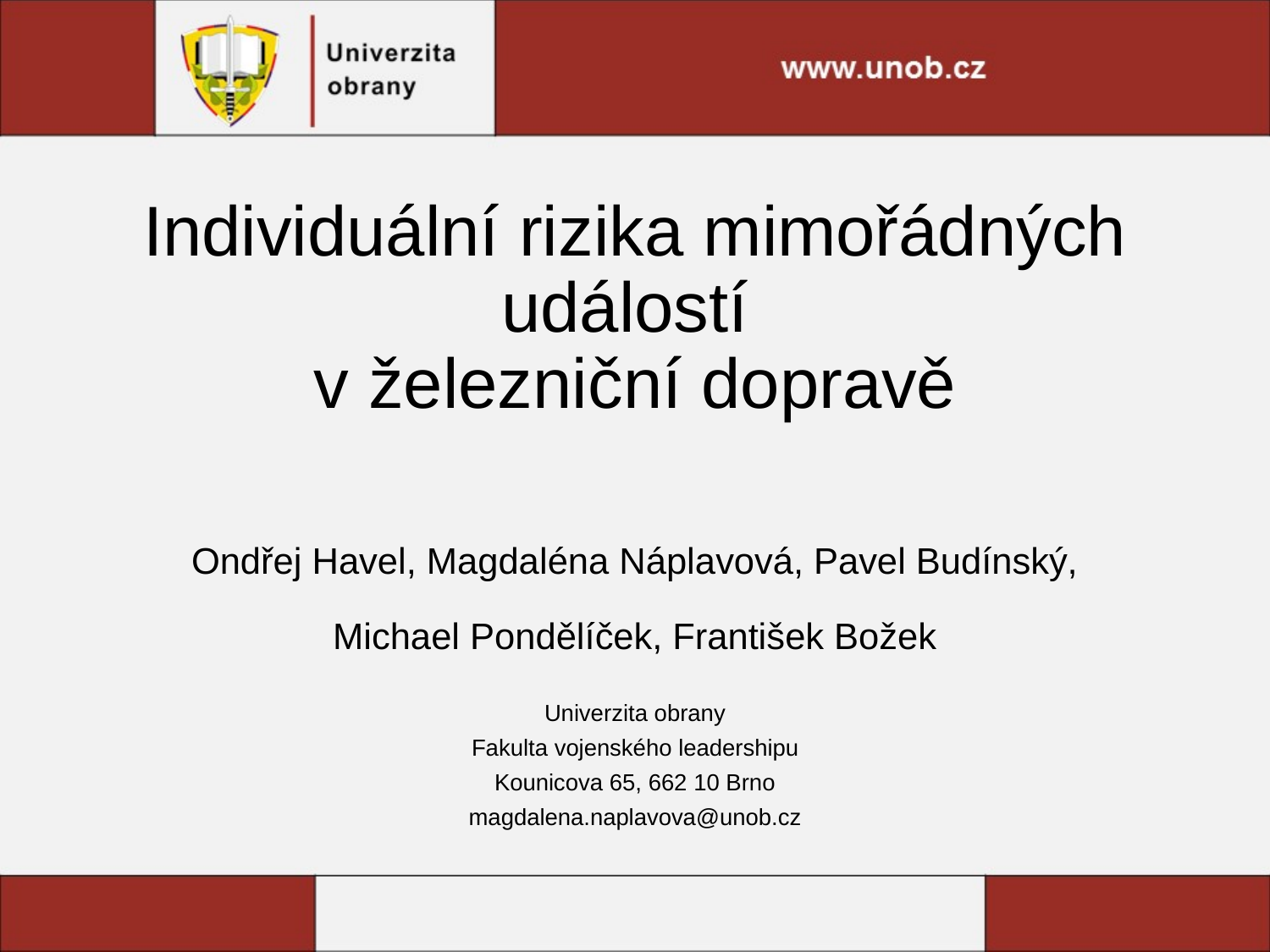

# Individuální rizika mimořádných událostí v železniční dopravě
Ondřej Havel, Magdaléna Náplavová, Pavel Budínský, Michael Pondělíček, František Božek

Univerzita obrany
Fakulta vojenského leadershipu
Kounicova 65, 662 10 Brno
magdalena.naplavova@unob.cz